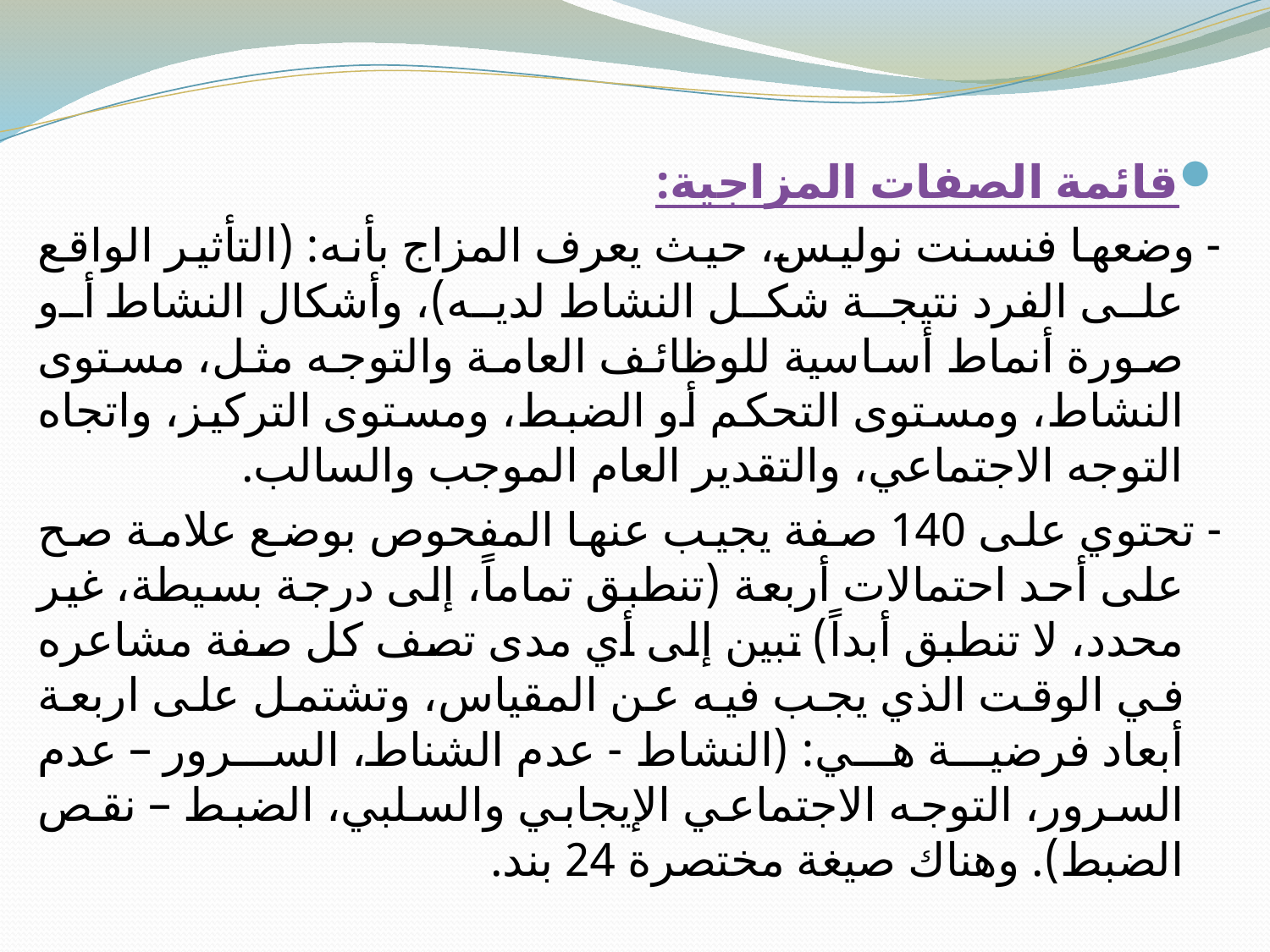

قائمة الصفات المزاجية:
- وضعها فنسنت نوليس، حيث يعرف المزاج بأنه: (التأثير الواقع على الفرد نتيجة شكل النشاط لديه)، وأشكال النشاط أو صورة أنماط أساسية للوظائف العامة والتوجه مثل، مستوى النشاط، ومستوى التحكم أو الضبط، ومستوى التركيز، واتجاه التوجه الاجتماعي، والتقدير العام الموجب والسالب.
- تحتوي على 140 صفة يجيب عنها المفحوص بوضع علامة صح على أحد احتمالات أربعة (تنطبق تماماً، إلى درجة بسيطة، غير محدد، لا تنطبق أبداً) تبين إلى أي مدى تصف كل صفة مشاعره في الوقت الذي يجب فيه عن المقياس، وتشتمل على اربعة أبعاد فرضية هي: (النشاط - عدم الشناط، السرور – عدم السرور، التوجه الاجتماعي الإيجابي والسلبي، الضبط – نقص الضبط). وهناك صيغة مختصرة 24 بند.